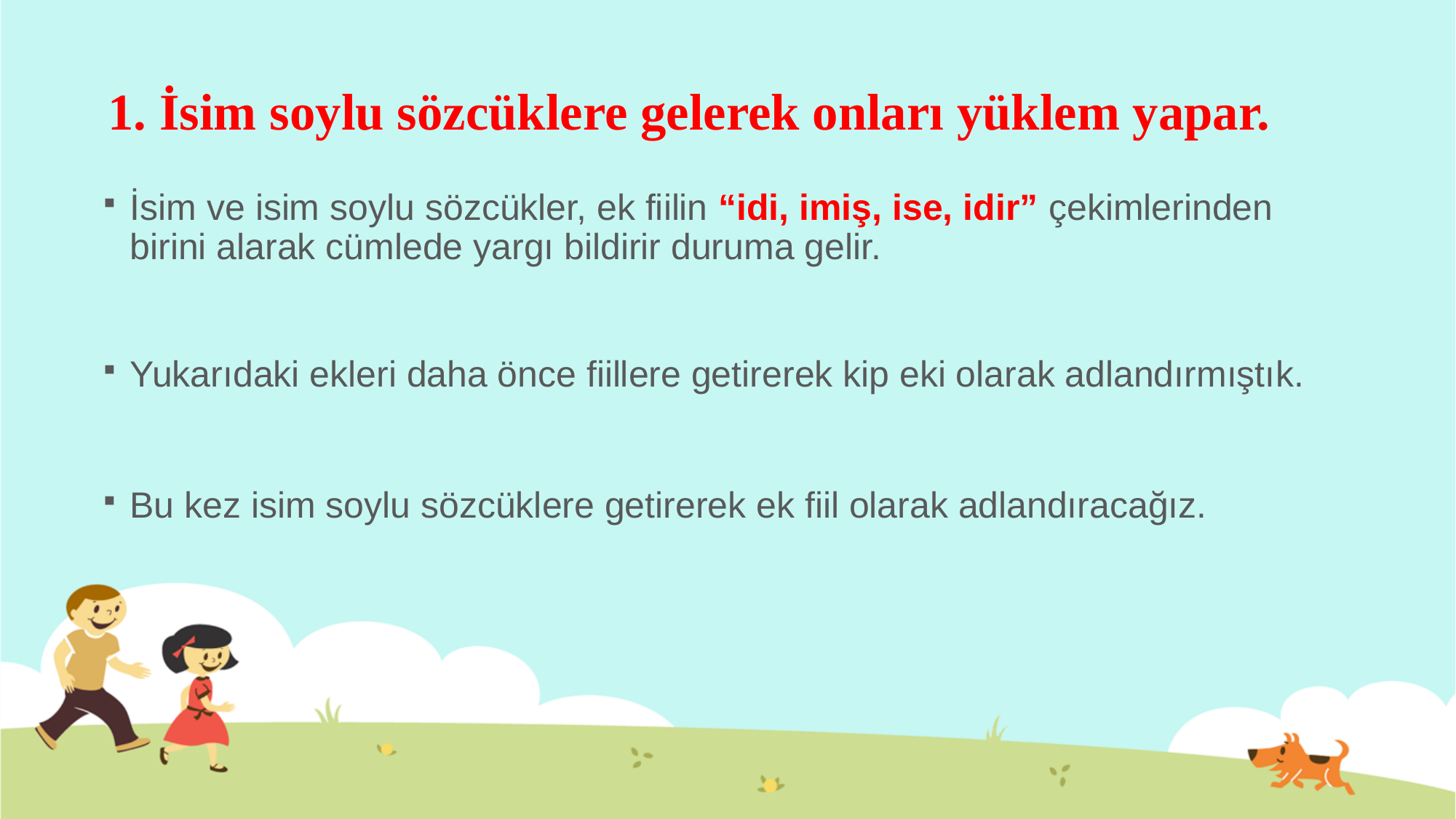

# 1. İsim soylu sözcüklere gelerek onları yüklem yapar.
İsim ve isim soylu sözcükler, ek fiilin “idi, imiş, ise, idir” çekimlerinden birini alarak cümlede yargı bildirir duruma gelir.
Yukarıdaki ekleri daha önce fiillere getirerek kip eki olarak adlandırmıştık.
Bu kez isim soylu sözcüklere getirerek ek fiil olarak adlandıracağız.